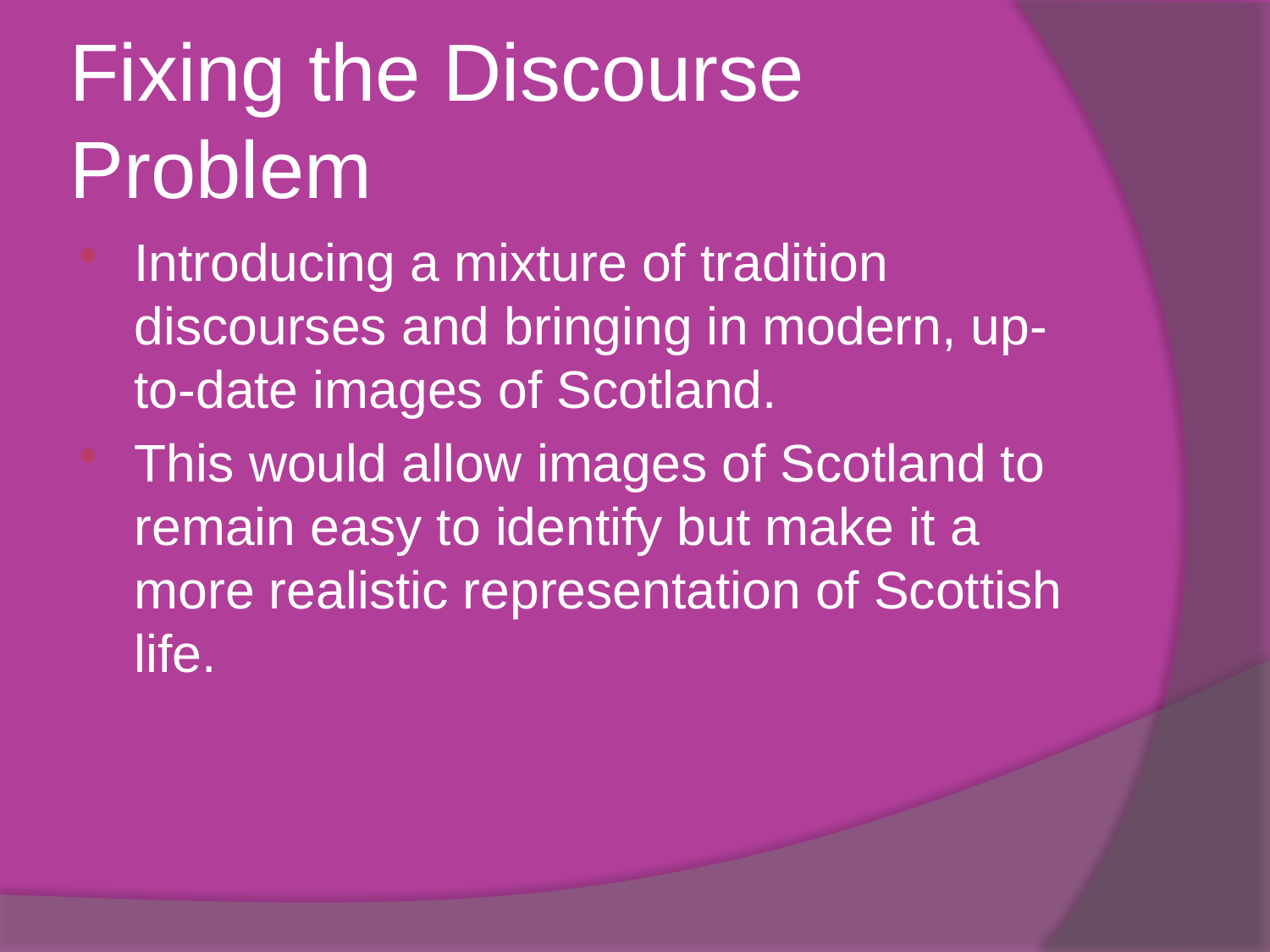

# Fixing the Discourse Problem
Introducing a mixture of tradition discourses and bringing in modern, up-to-date images of Scotland.
This would allow images of Scotland to remain easy to identify but make it a more realistic representation of Scottish life.